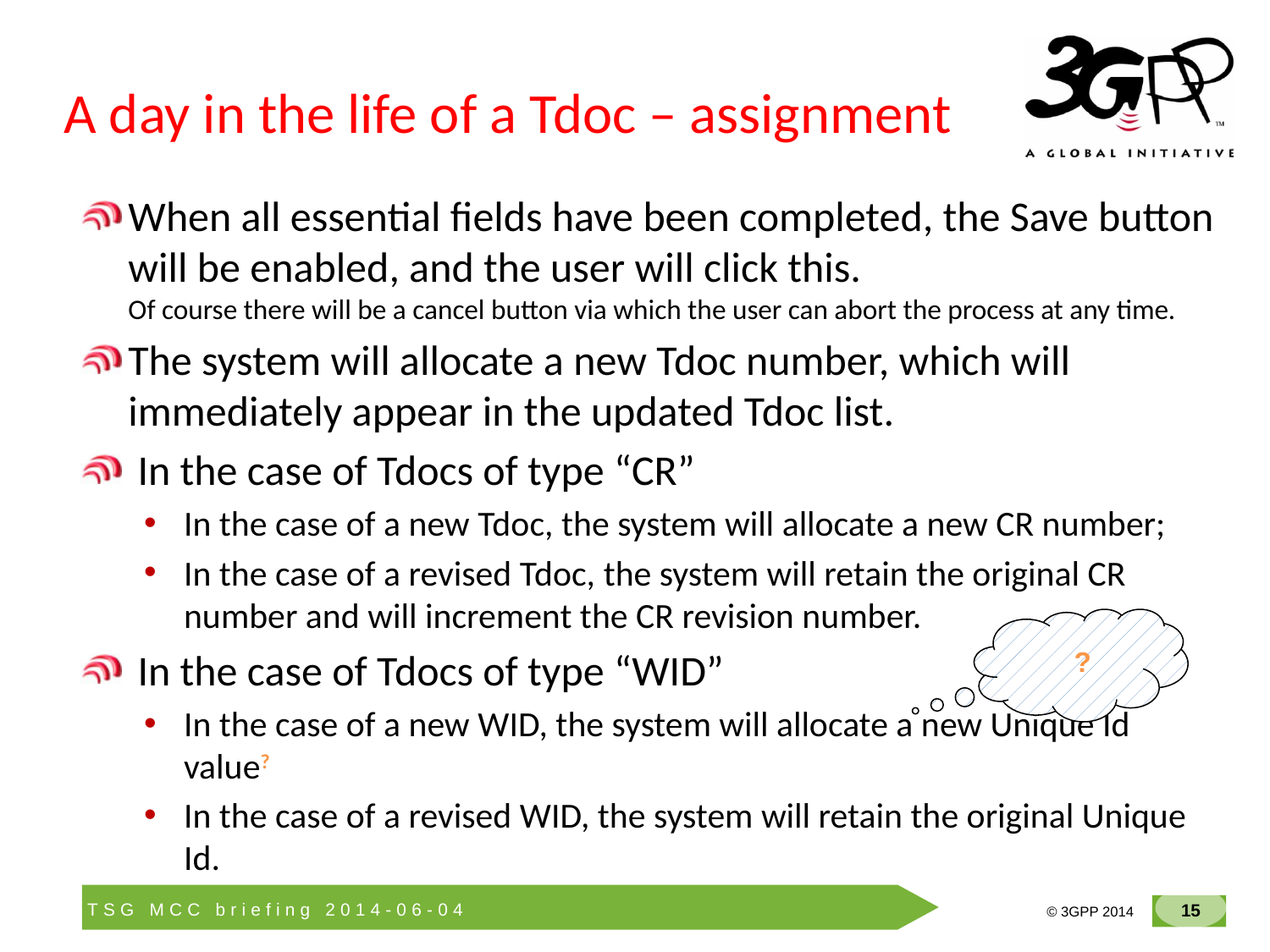

# A day in the life of a Tdoc – assignment
When all essential fields have been completed, the Save button will be enabled, and the user will click this.
Of course there will be a cancel button via which the user can abort the process at any time.
The system will allocate a new Tdoc number, which will immediately appear in the updated Tdoc list.
 In the case of Tdocs of type “CR”
In the case of a new Tdoc, the system will allocate a new CR number;
In the case of a revised Tdoc, the system will retain the original CR number and will increment the CR revision number.
 In the case of Tdocs of type “WID”
In the case of a new WID, the system will allocate a new Unique Id value?
In the case of a revised WID, the system will retain the original Unique Id.

?